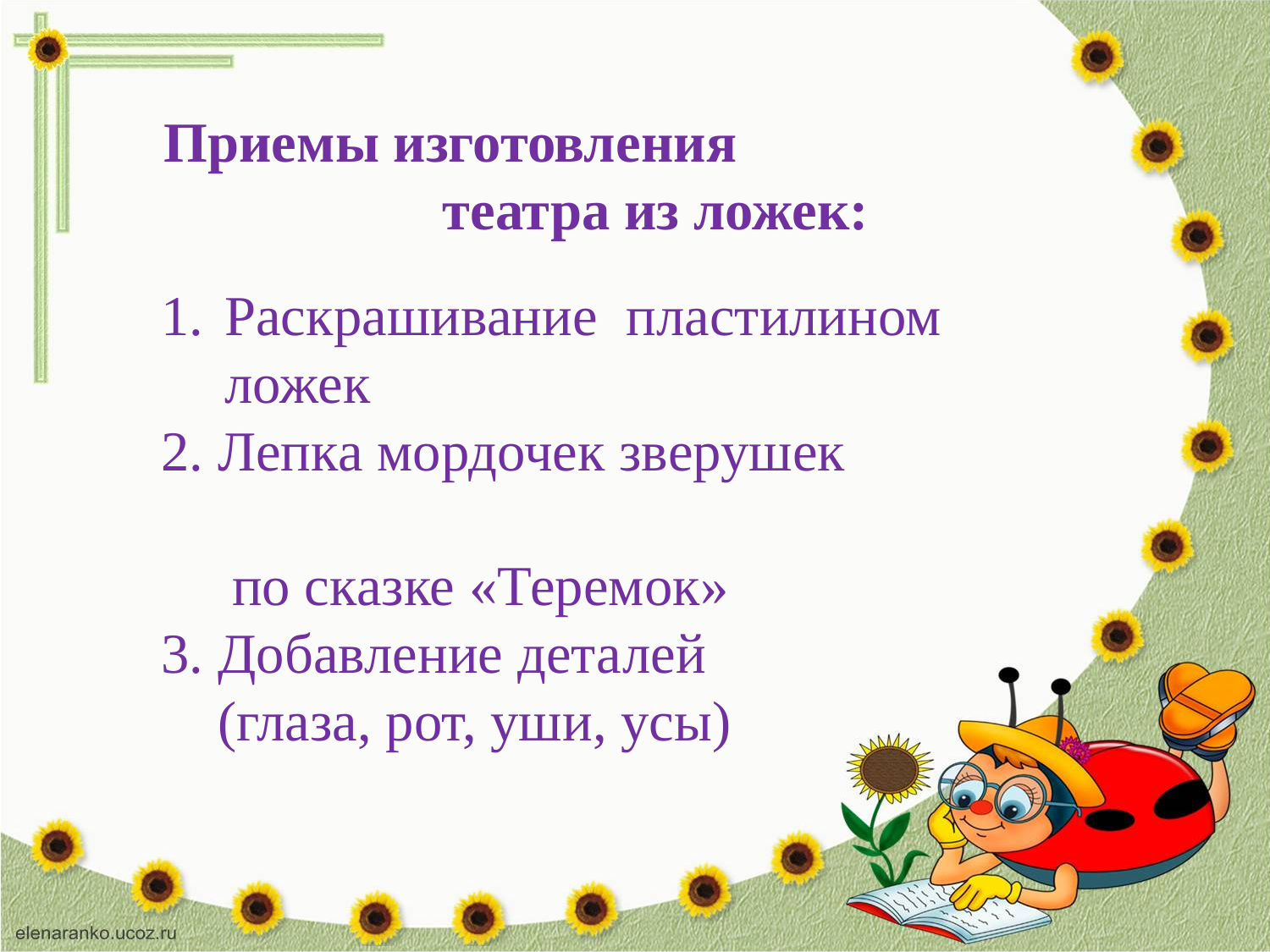

Приемы изготовления                              театра из ложек:

Раскрашивание  пластилином ложек
2. Лепка мордочек зверушек
     по сказке «Теремок»
3. Добавление деталей
    (глаза, рот, уши, усы)